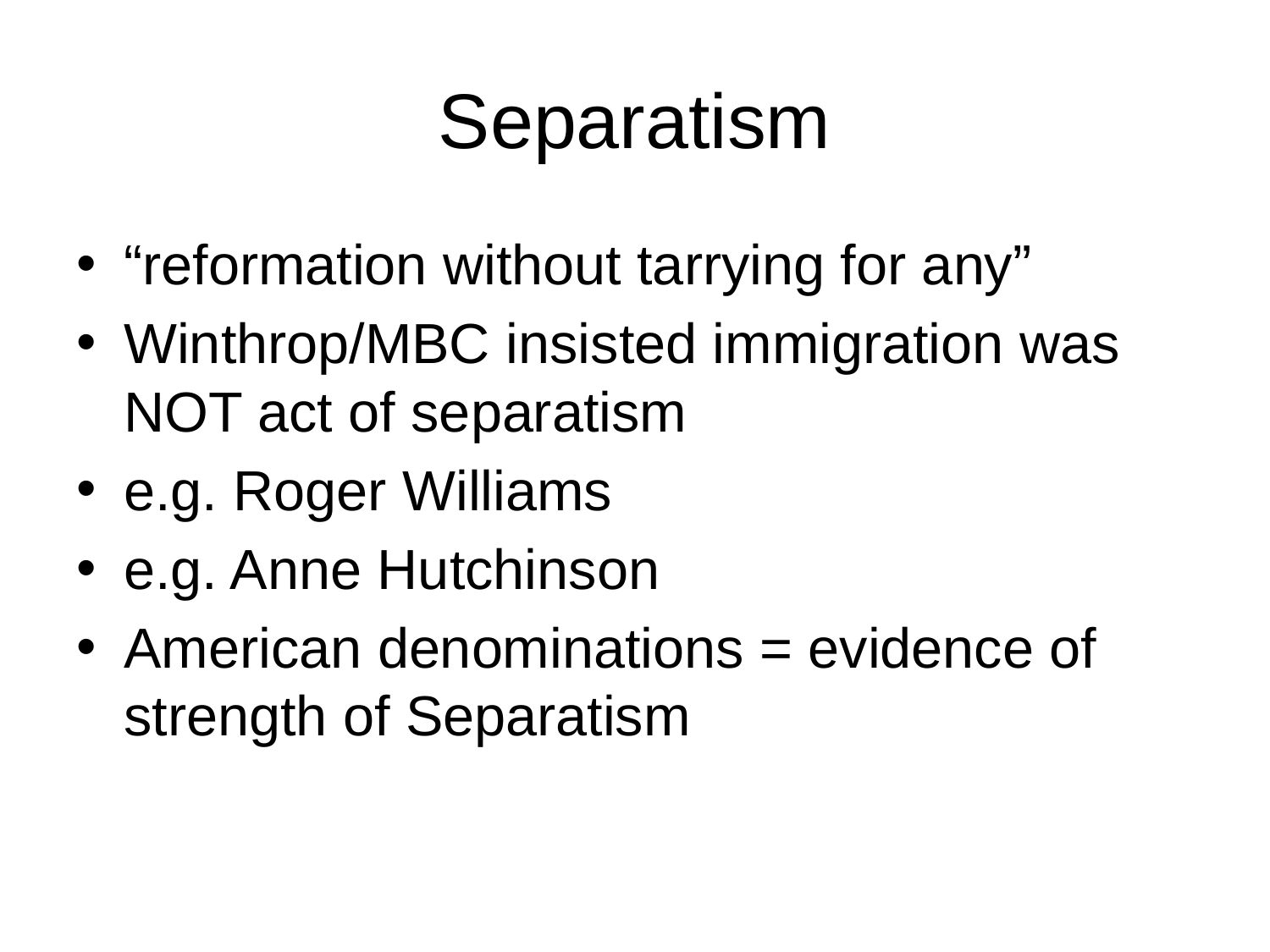

# Separatism
“reformation without tarrying for any”
Winthrop/MBC insisted immigration was NOT act of separatism
e.g. Roger Williams
e.g. Anne Hutchinson
American denominations = evidence of strength of Separatism